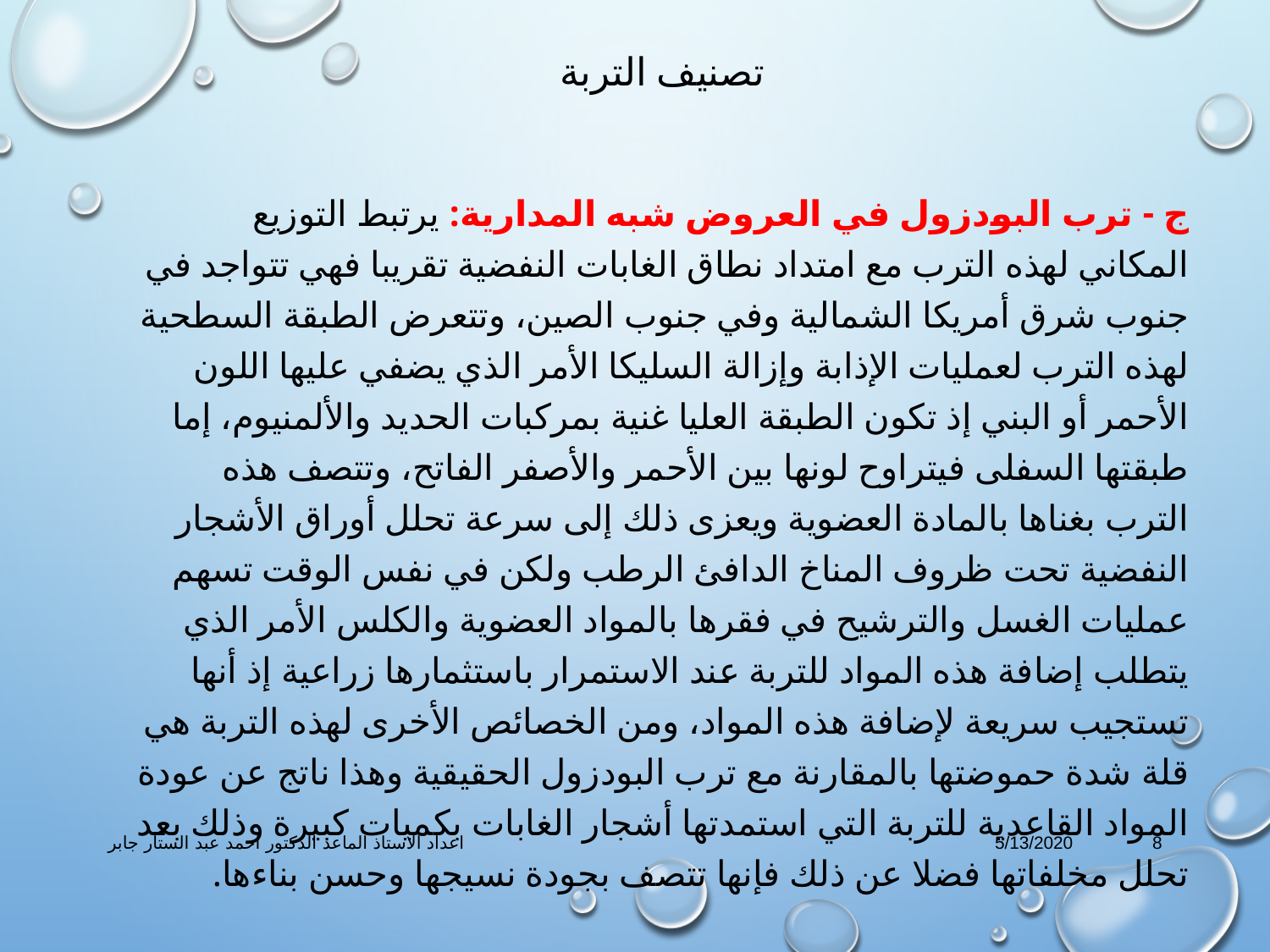

# تصنيف التربة
ج - ترب البودزول في العروض شبه المدارية: يرتبط التوزيع المكاني لهذه الترب مع امتداد نطاق الغابات النفضية تقريبا فهي تتواجد في جنوب شرق أمريكا الشمالية وفي جنوب الصين، وتتعرض الطبقة السطحية لهذه الترب لعمليات الإذابة وإزالة السليكا الأمر الذي يضفي عليها اللون الأحمر أو البني إذ تكون الطبقة العليا غنية بمركبات الحديد والألمنيوم، إما طبقتها السفلى فيتراوح لونها بين الأحمر والأصفر الفاتح، وتتصف هذه الترب بغناها بالمادة العضوية ويعزى ذلك إلى سرعة تحلل أوراق الأشجار النفضية تحت ظروف المناخ الدافئ الرطب ولكن في نفس الوقت تسهم عمليات الغسل والترشيح في فقرها بالمواد العضوية والكلس الأمر الذي يتطلب إضافة هذه المواد للتربة عند الاستمرار باستثمارها زراعية إذ أنها تستجيب سريعة لإضافة هذه المواد، ومن الخصائص الأخرى لهذه التربة هي قلة شدة حموضتها بالمقارنة مع ترب البودزول الحقيقية وهذا ناتج عن عودة المواد القاعدية للتربة التي استمدتها أشجار الغابات بكميات كبيرة وذلك بعد تحلل مخلفاتها فضلا عن ذلك فإنها تتصف بجودة نسيجها وحسن بناءها.
اعداد الاستاذ الماعد الدكتور احمد عبد الستار جابر
5/13/2020
8